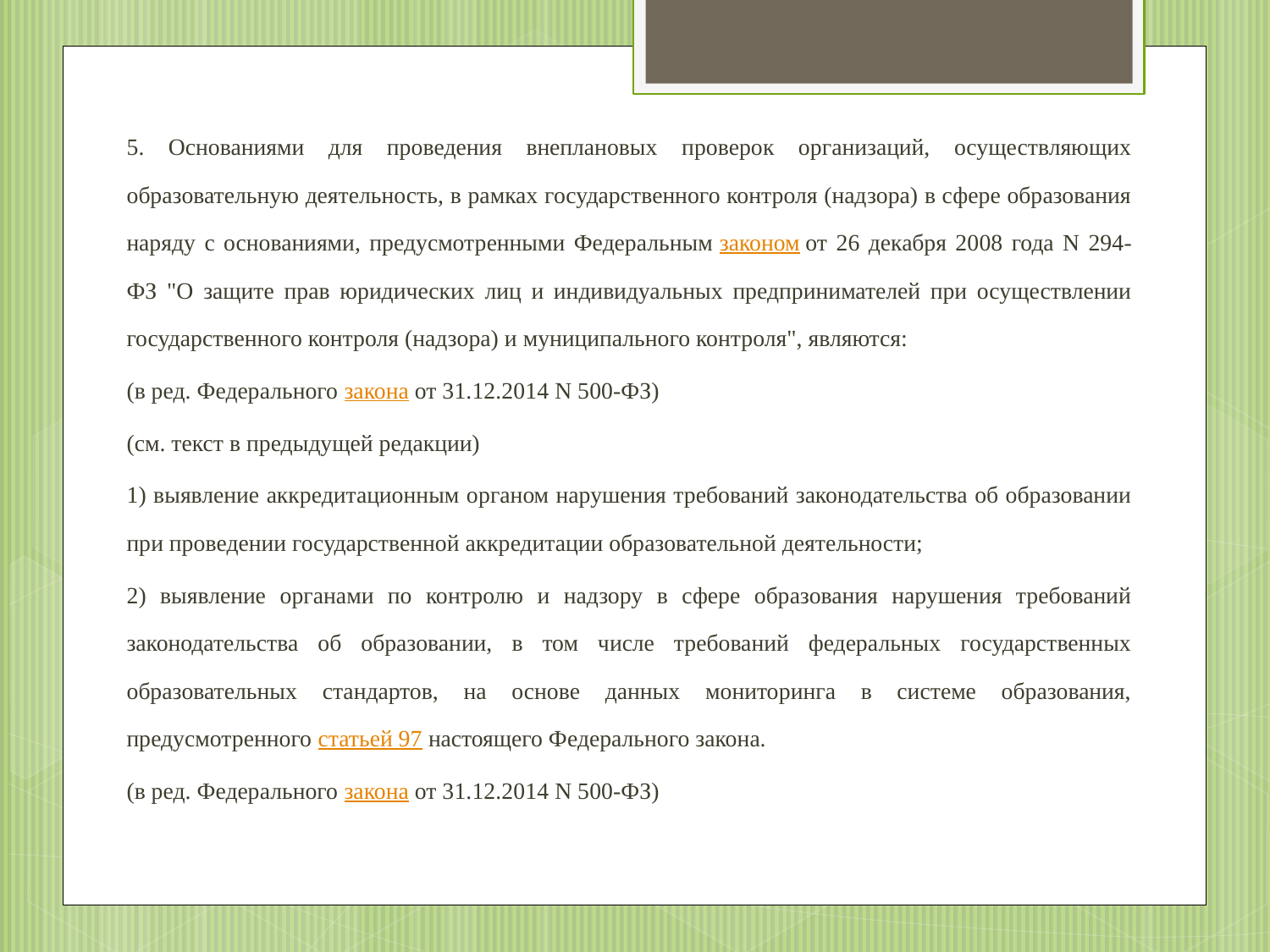

5. Основаниями для проведения внеплановых проверок организаций, осуществляющих образовательную деятельность, в рамках государственного контроля (надзора) в сфере образования наряду с основаниями, предусмотренными Федеральным законом от 26 декабря 2008 года N 294-ФЗ "О защите прав юридических лиц и индивидуальных предпринимателей при осуществлении государственного контроля (надзора) и муниципального контроля", являются:
(в ред. Федерального закона от 31.12.2014 N 500-ФЗ)
(см. текст в предыдущей редакции)
1) выявление аккредитационным органом нарушения требований законодательства об образовании при проведении государственной аккредитации образовательной деятельности;
2) выявление органами по контролю и надзору в сфере образования нарушения требований законодательства об образовании, в том числе требований федеральных государственных образовательных стандартов, на основе данных мониторинга в системе образования, предусмотренного статьей 97 настоящего Федерального закона.
(в ред. Федерального закона от 31.12.2014 N 500-ФЗ)